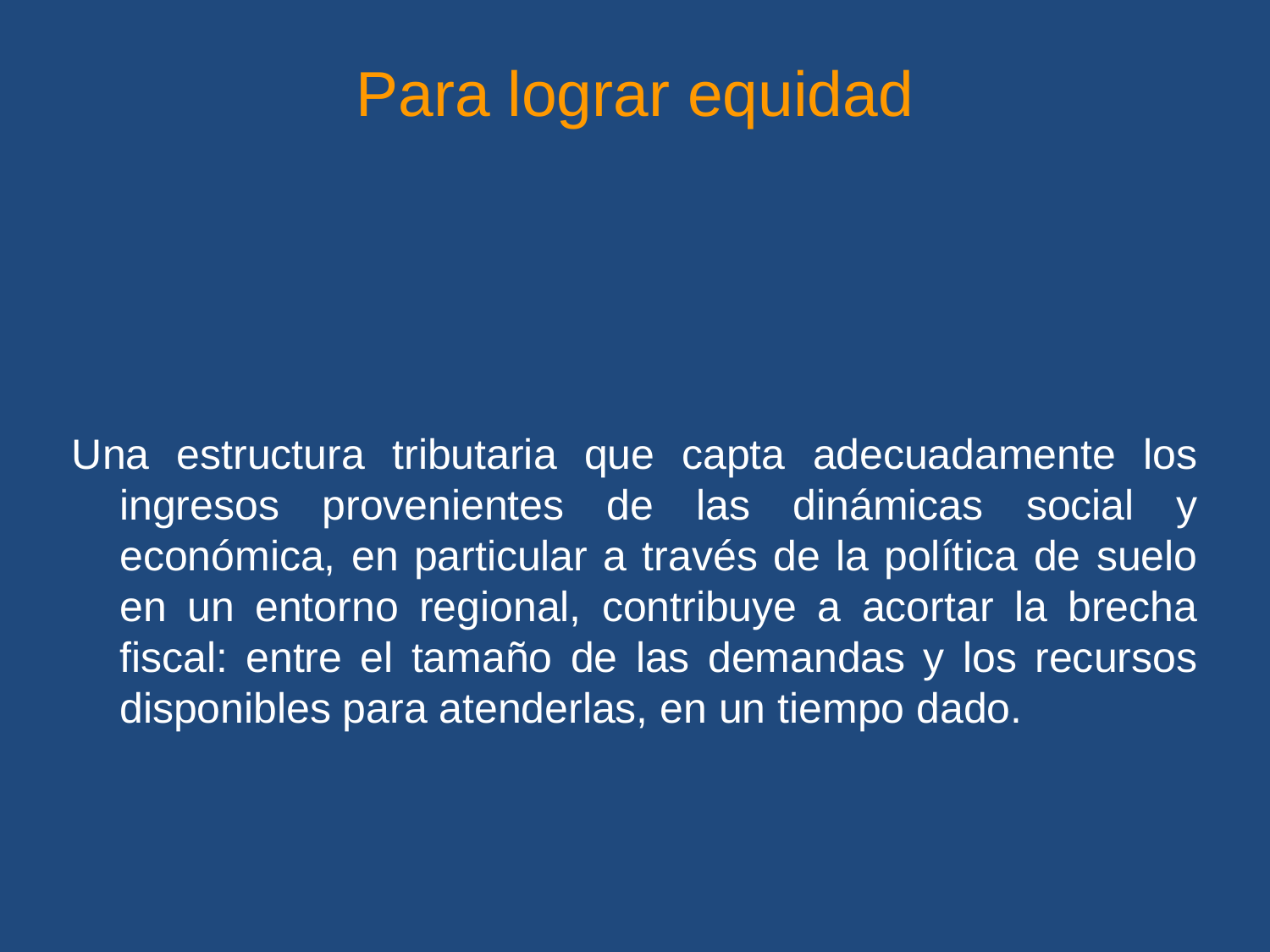

Para lograr equidad

Una estructura tributaria que capta adecuadamente los ingresos provenientes de las dinámicas social y económica, en particular a través de la política de suelo en un entorno regional, contribuye a acortar la brecha fiscal: entre el tamaño de las demandas y los recursos disponibles para atenderlas, en un tiempo dado.